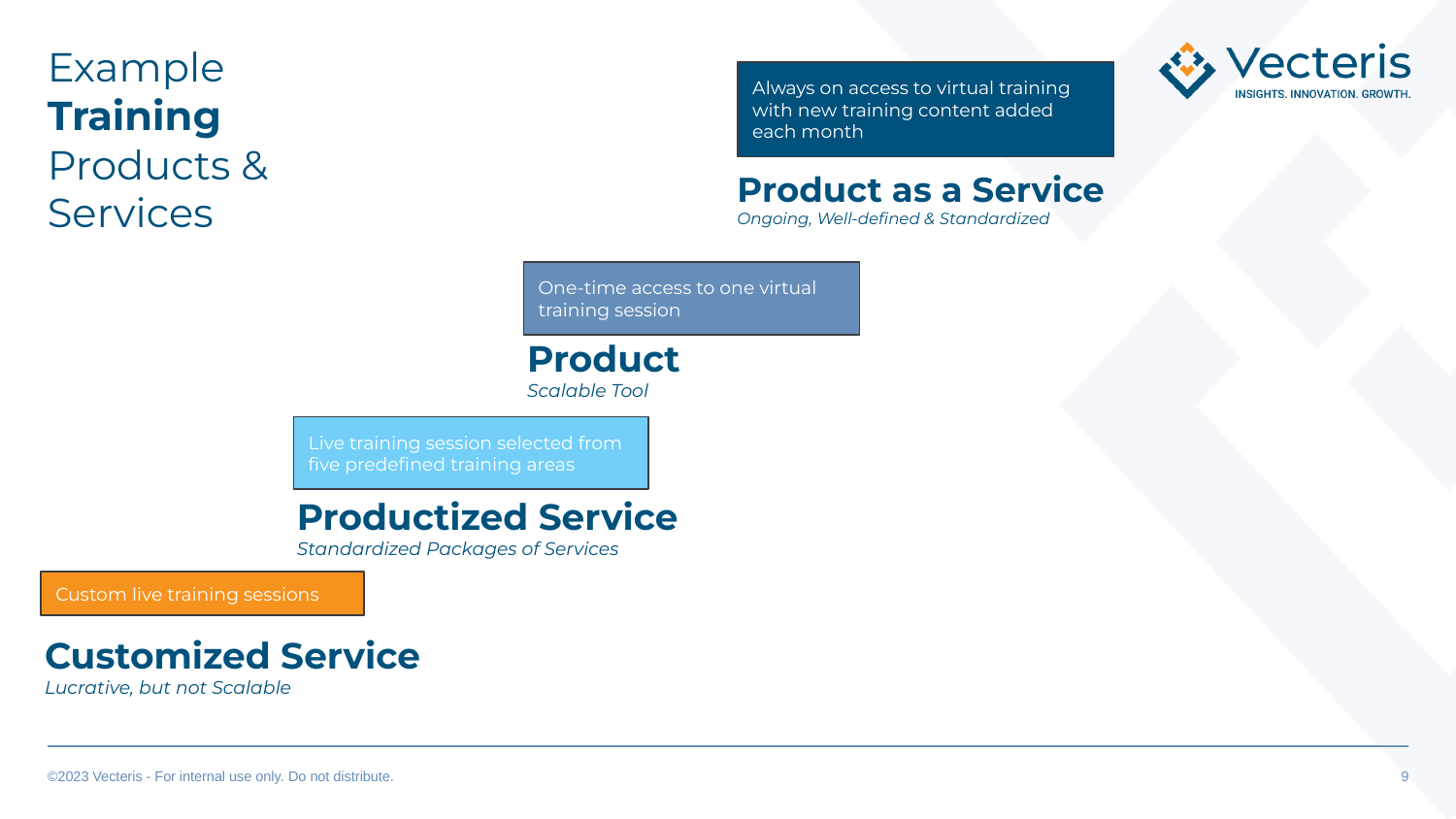

Example Training Products & Services
Always on access to virtual training with new training content added each month
Product as a Service
Ongoing, Well-defined & Standardized
One-time access to one virtual training session
Product
Scalable Tool
Live training session selected from five predefined training areas
Productized Service
Standardized Packages of Services
Custom live training sessions
Customized Service
Lucrative, but not Scalable